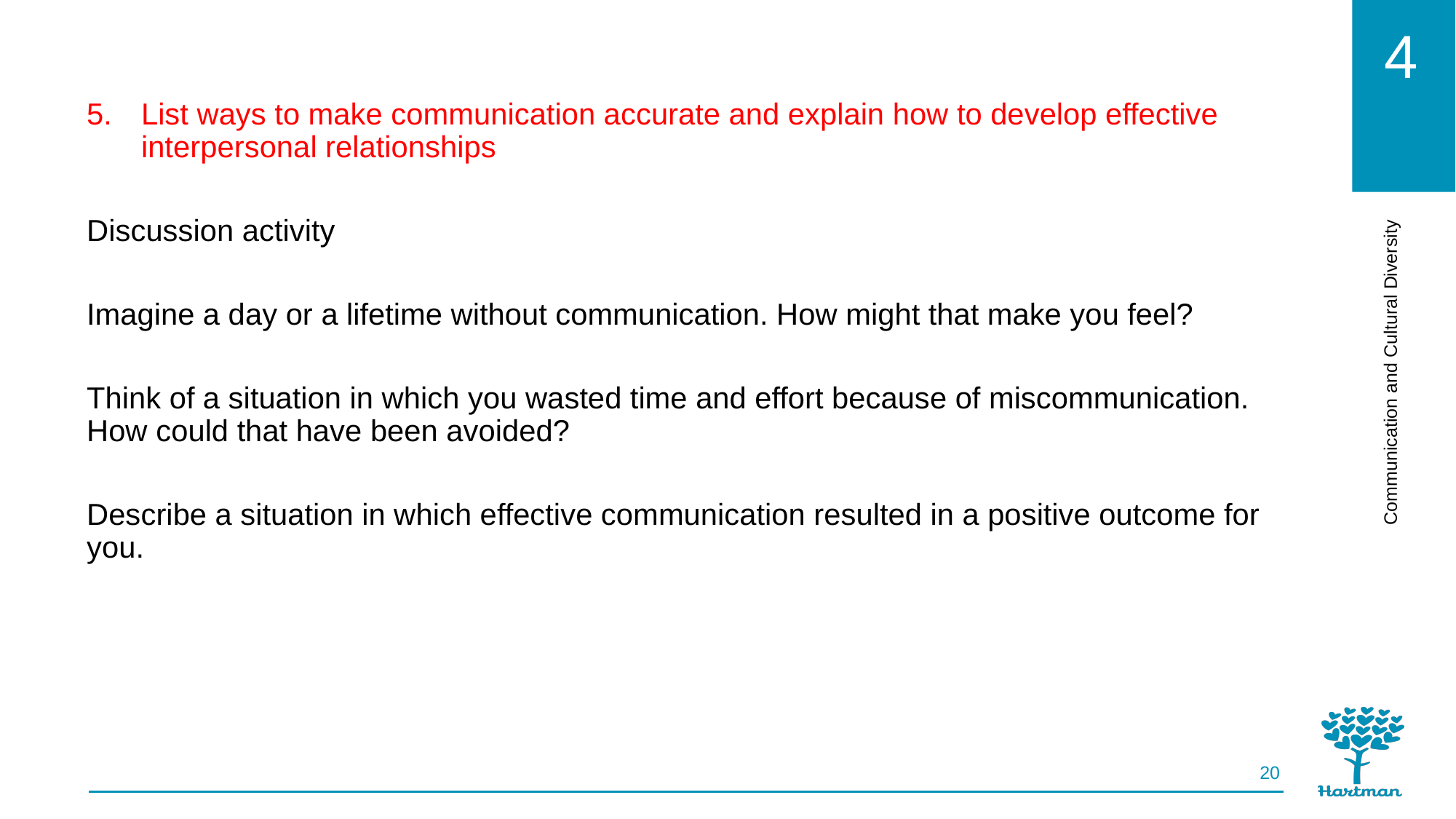

List ways to make communication accurate and explain how to develop effective interpersonal relationships

Discussion activity

Imagine a day or a lifetime without communication. How might that make you feel?

Think of a situation in which you wasted time and effort because of miscommunication. How could that have been avoided?

Describe a situation in which effective communication resulted in a positive outcome for you.

20